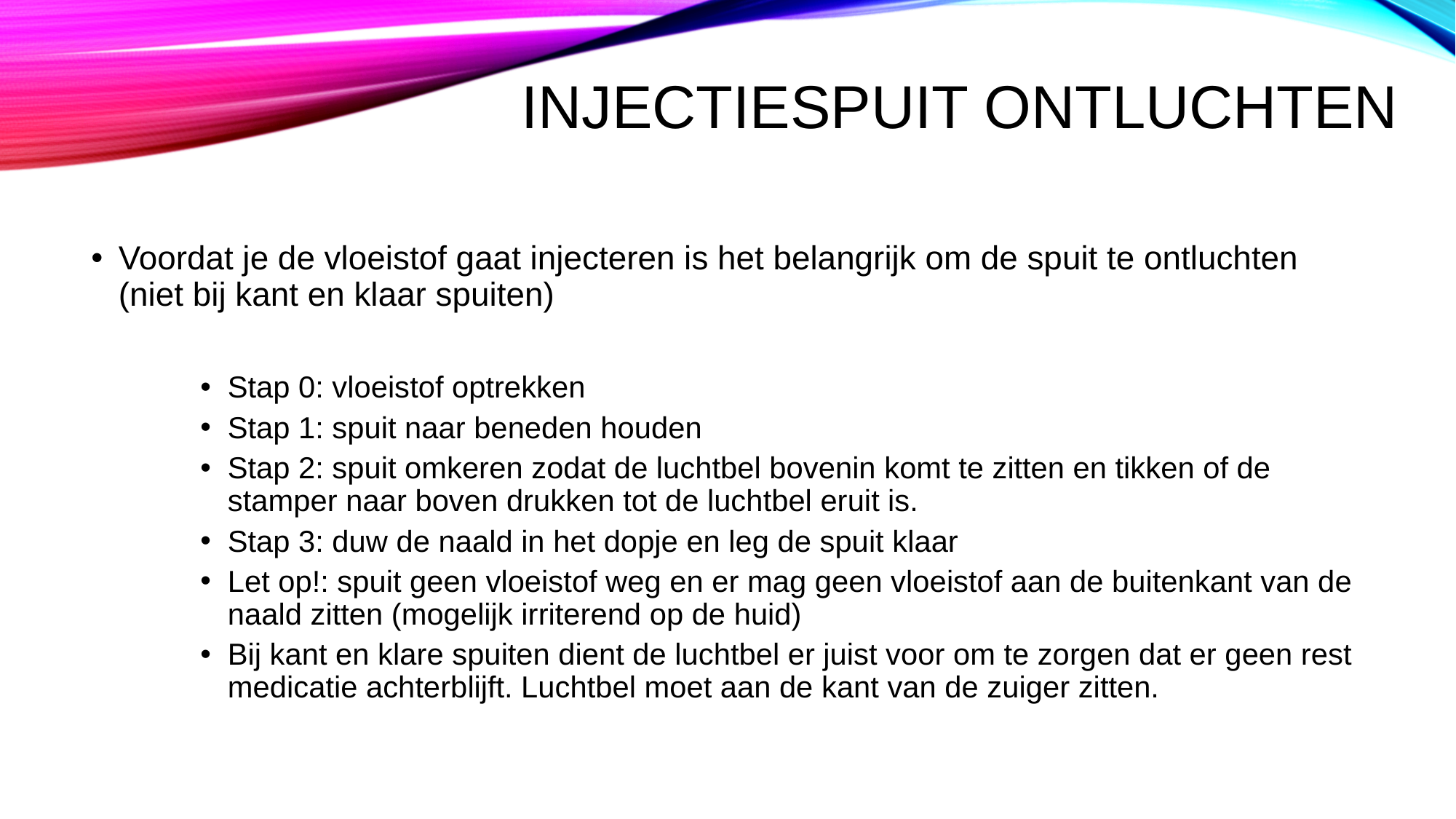

# Injectiespuit ontluchten

Voordat je de vloeistof gaat injecteren is het belangrijk om de spuit te ontluchten (niet bij kant en klaar spuiten)

Stap 0: vloeistof optrekken
Stap 1: spuit naar beneden houden
Stap 2: spuit omkeren zodat de luchtbel bovenin komt te zitten en tikken of de stamper naar boven drukken tot de luchtbel eruit is.
Stap 3: duw de naald in het dopje en leg de spuit klaar
Let op!: spuit geen vloeistof weg en er mag geen vloeistof aan de buitenkant van de naald zitten (mogelijk irriterend op de huid)
Bij kant en klare spuiten dient de luchtbel er juist voor om te zorgen dat er geen rest medicatie achterblijft. Luchtbel moet aan de kant van de zuiger zitten.